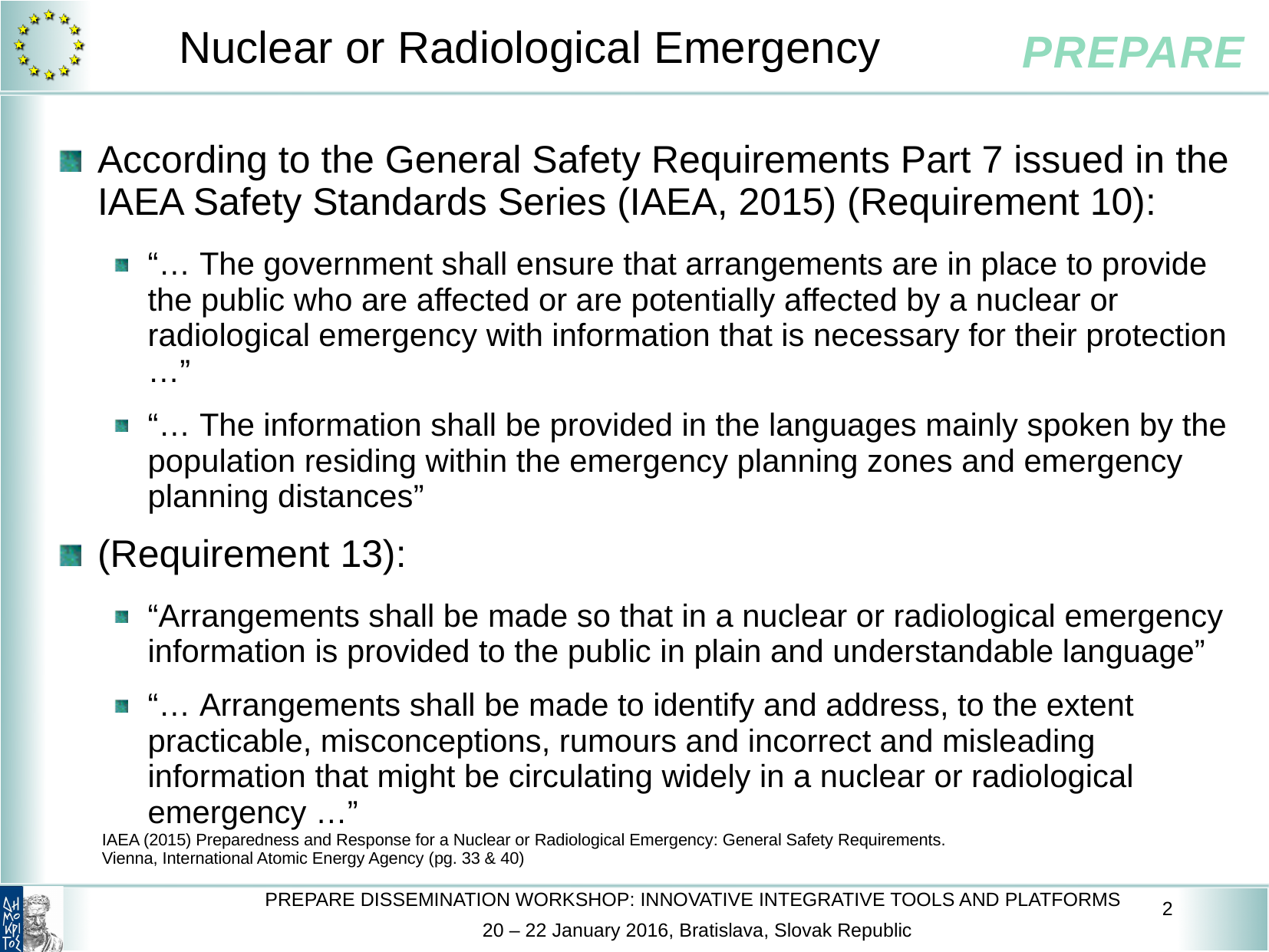

# Nuclear or Radiological Emergency
According to the General Safety Requirements Part 7 issued in the IAEA Safety Standards Series (IAEA, 2015) (Requirement 10):
“… The government shall ensure that arrangements are in place to provide the public who are affected or are potentially affected by a nuclear or radiological emergency with information that is necessary for their protection …”
“… The information shall be provided in the languages mainly spoken by the population residing within the emergency planning zones and emergency planning distances”
(Requirement 13):
“Arrangements shall be made so that in a nuclear or radiological emergency information is provided to the public in plain and understandable language”
“… Arrangements shall be made to identify and address, to the extent practicable, misconceptions, rumours and incorrect and misleading information that might be circulating widely in a nuclear or radiological emergency …”
IAEA (2015) Preparedness and Response for a Nuclear or Radiological Emergency: General Safety Requirements. Vienna, International Atomic Energy Agency (pg. 33 & 40)